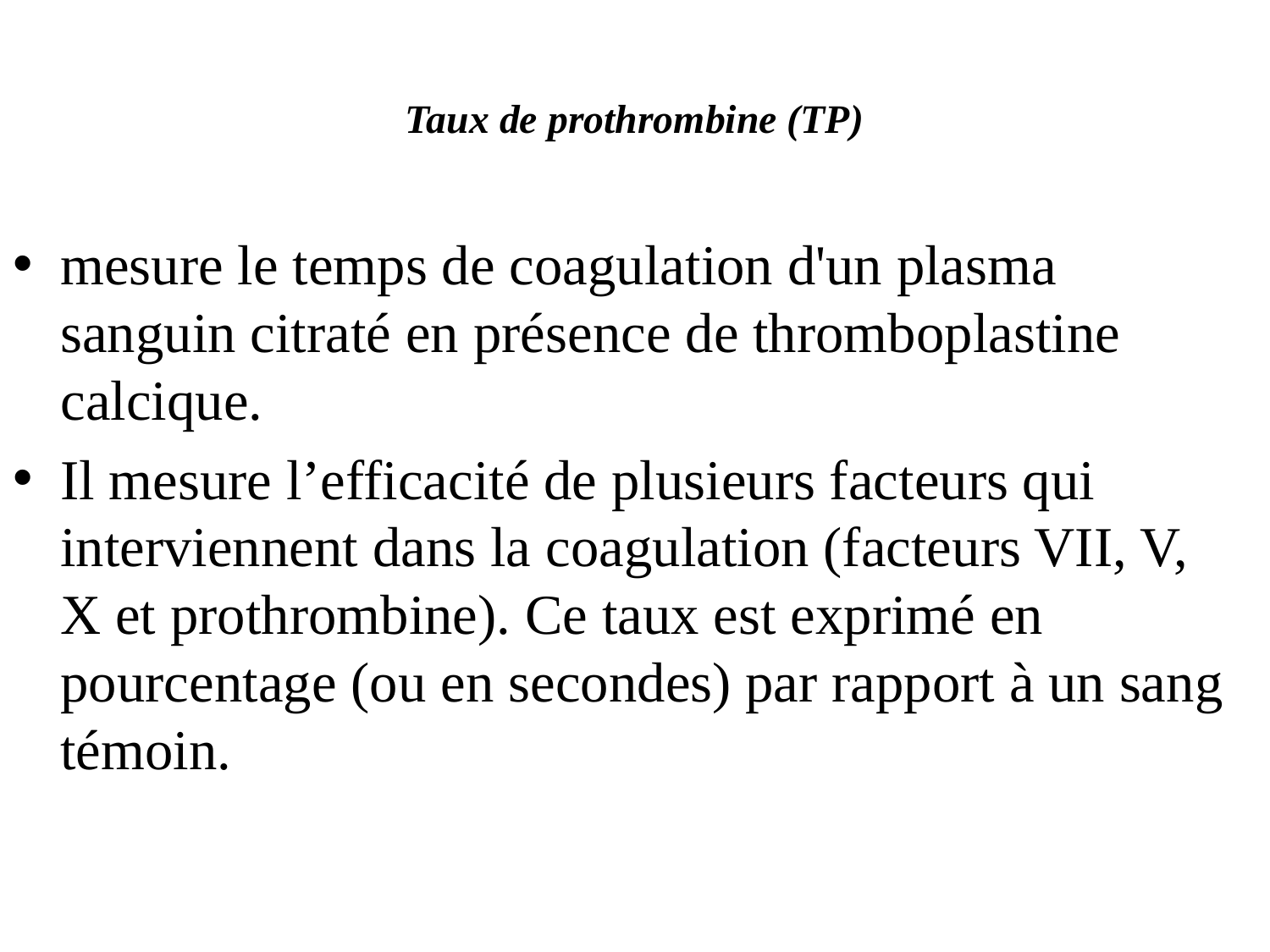

# Taux de prothrombine (TP)
mesure le temps de coagulation d'un plasma sanguin citraté en présence de thromboplastine calcique.
Il mesure l’efficacité de plusieurs facteurs qui interviennent dans la coagulation (facteurs VII, V, X et prothrombine). Ce taux est exprimé en pourcentage (ou en secondes) par rapport à un sang témoin.